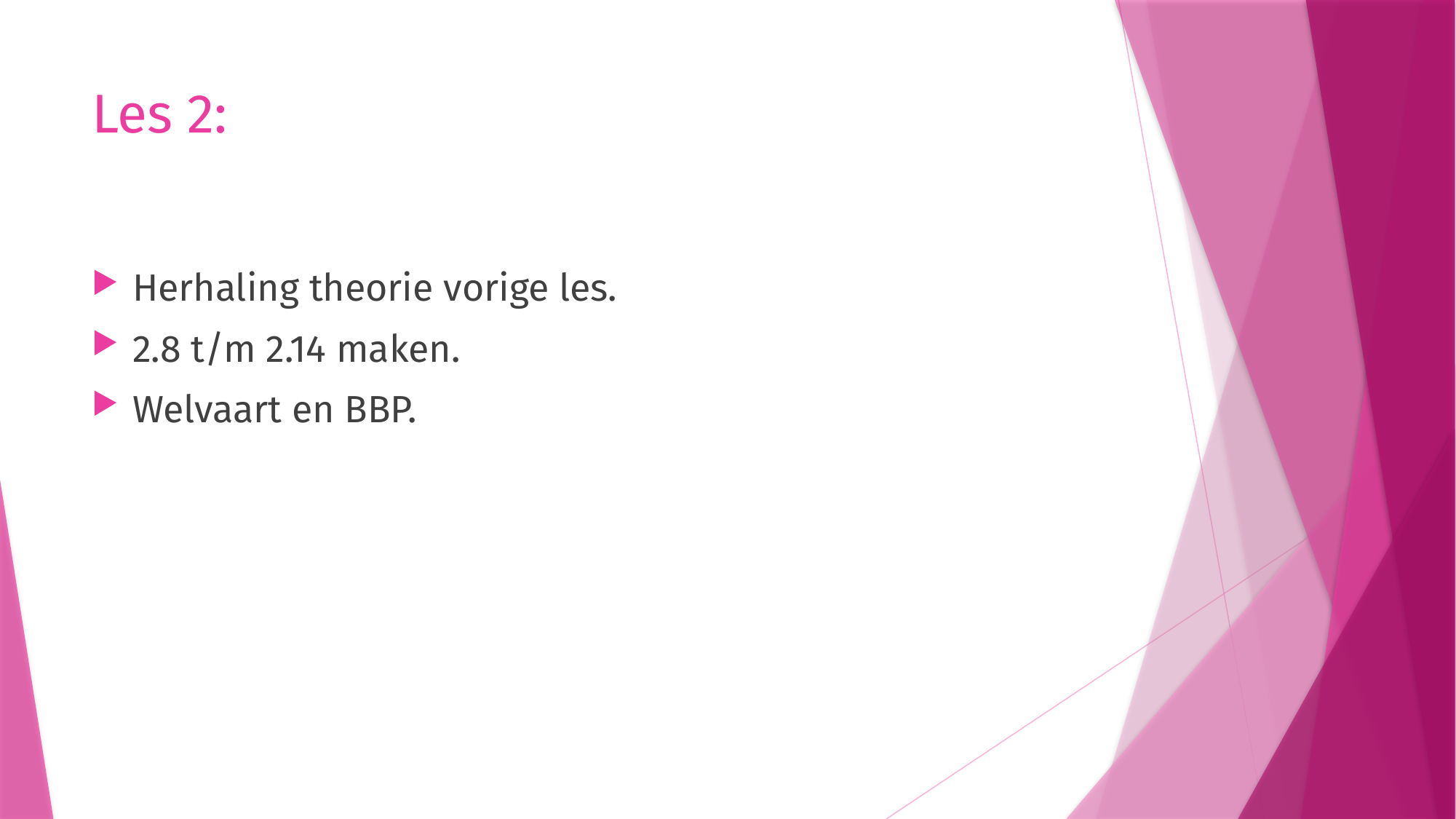

# Les 2:
Herhaling theorie vorige les.
2.8 t/m 2.14 maken.
Welvaart en BBP.